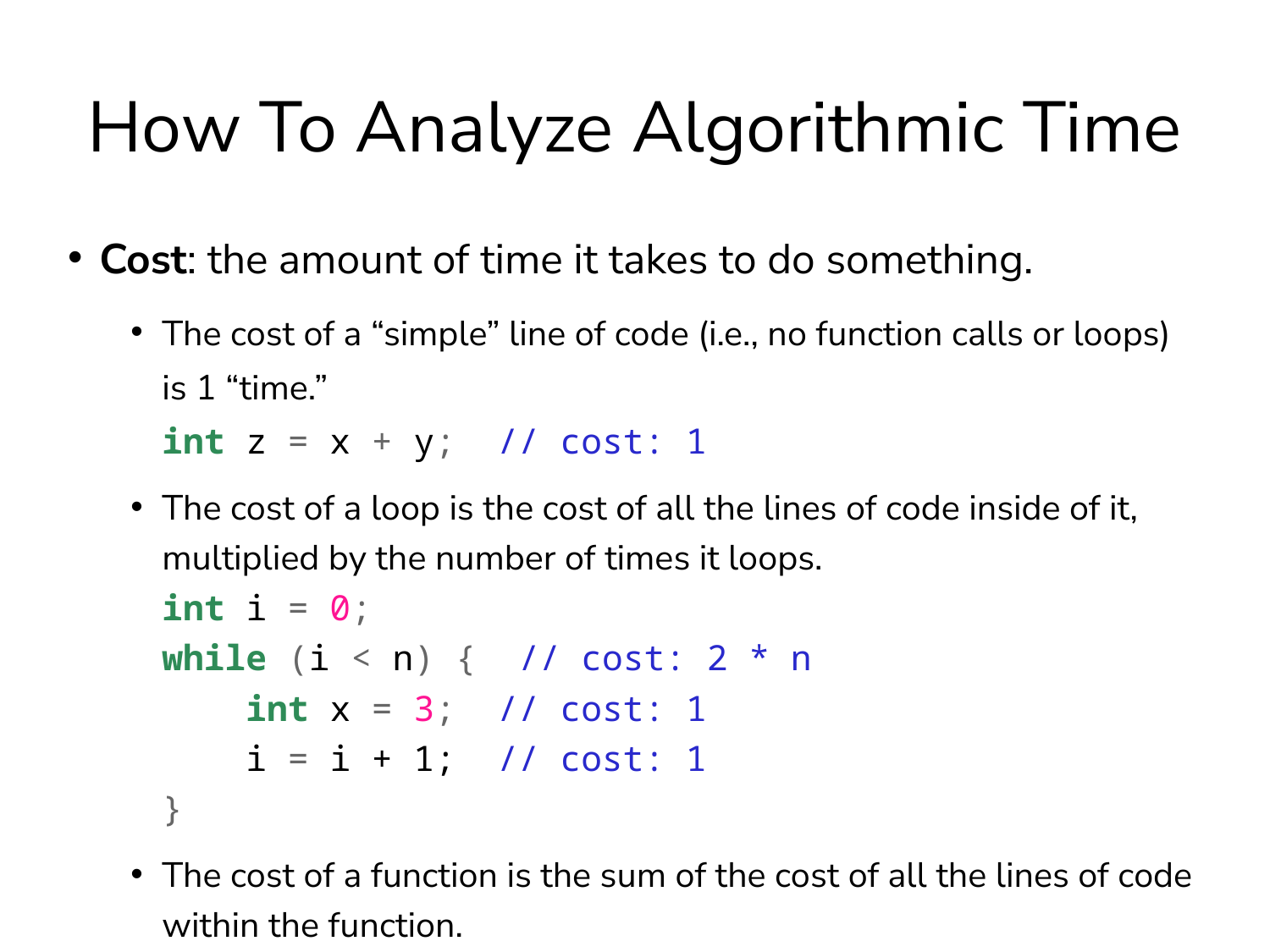

# How To Analyze Algorithmic Time
Cost: the amount of time it takes to do something.
The cost of a “simple” line of code (i.e., no function calls or loops) is 1 “time.”
int z = x + y;  // cost: 1
The cost of a loop is the cost of all the lines of code inside of it, multiplied by the number of times it loops.
int i = 0;
while (i < n) {  // cost: 2 * n
    int x = 3;  // cost: 1
    i = i + 1;  // cost: 1
}
The cost of a function is the sum of the cost of all the lines of code within the function.